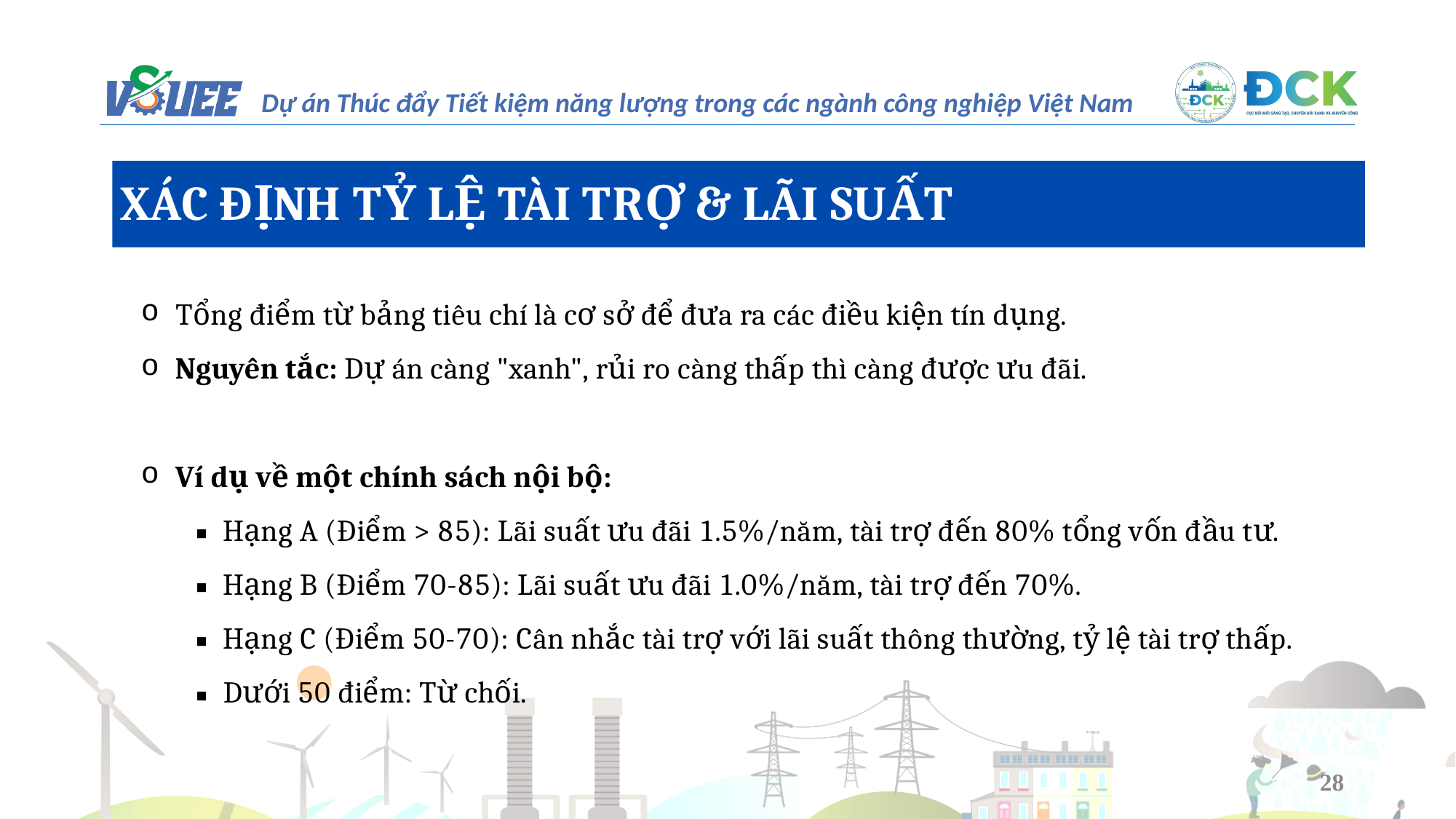

XÁC ĐỊNH TỶ LỆ TÀI TRỢ & LÃI SUẤT

Tổng điểm từ bảng tiêu chí là cơ sở để đưa ra các điều kiện tín dụng.
Nguyên tắc: Dự án càng "xanh", rủi ro càng thấp thì càng được ưu đãi.

Ví dụ về một chính sách nội bộ:
Hạng A (Điểm > 85): Lãi suất ưu đãi 1.5%/năm, tài trợ đến 80% tổng vốn đầu tư.
Hạng B (Điểm 70-85): Lãi suất ưu đãi 1.0%/năm, tài trợ đến 70%.
Hạng C (Điểm 50-70): Cân nhắc tài trợ với lãi suất thông thường, tỷ lệ tài trợ thấp.
Dưới 50 điểm: Từ chối.
28